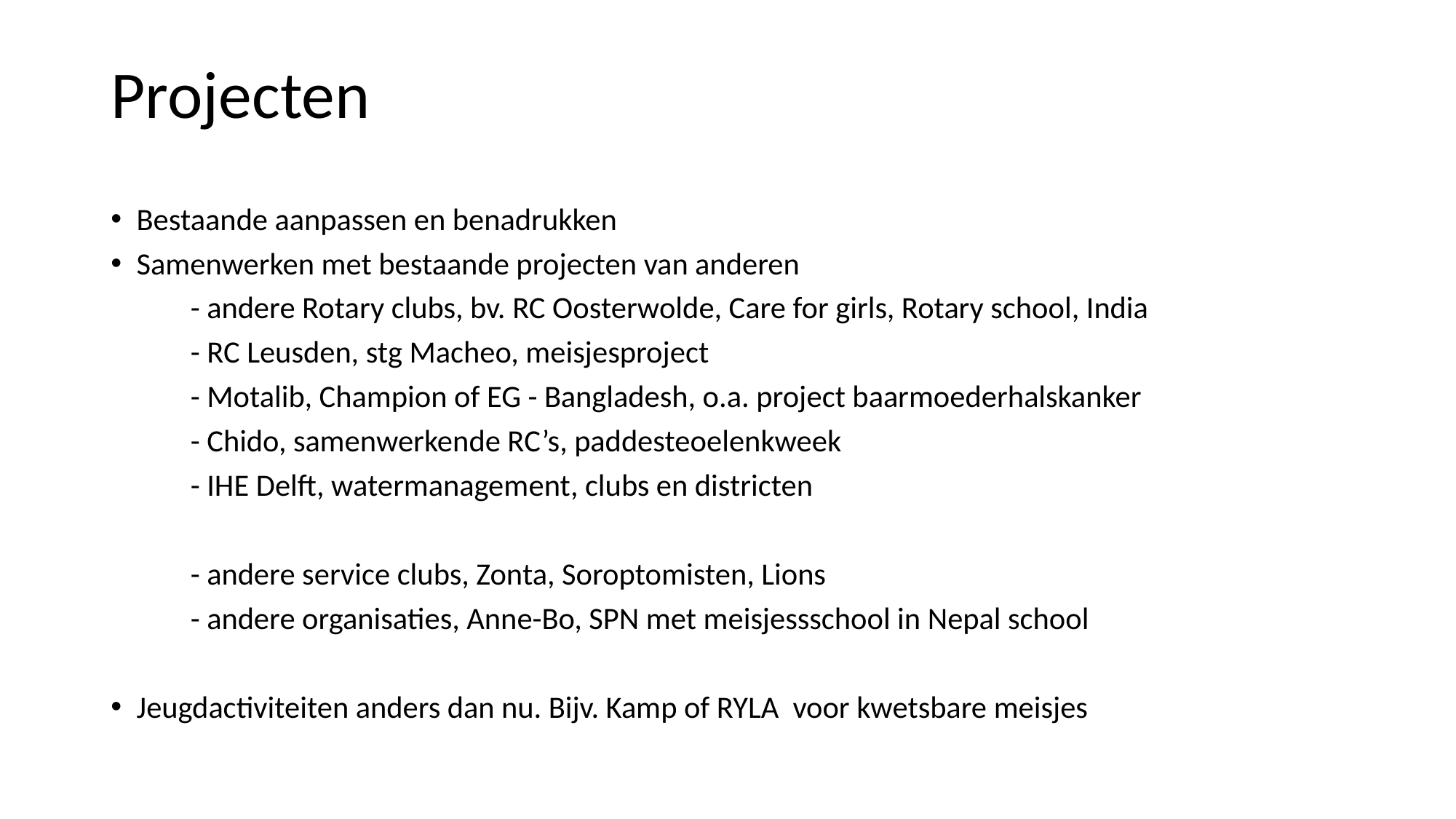

# Projecten
Bestaande aanpassen en benadrukken
Samenwerken met bestaande projecten van anderen
	- andere Rotary clubs, bv. RC Oosterwolde, Care for girls, Rotary school, India
	- RC Leusden, stg Macheo, meisjesproject
	- Motalib, Champion of EG - Bangladesh, o.a. project baarmoederhalskanker
	- Chido, samenwerkende RC’s, paddesteoelenkweek
	- IHE Delft, watermanagement, clubs en districten

	- andere service clubs, Zonta, Soroptomisten, Lions
	- andere organisaties, Anne-Bo, SPN met meisjessschool in Nepal school

Jeugdactiviteiten anders dan nu. Bijv. Kamp of RYLA  voor kwetsbare meisjes